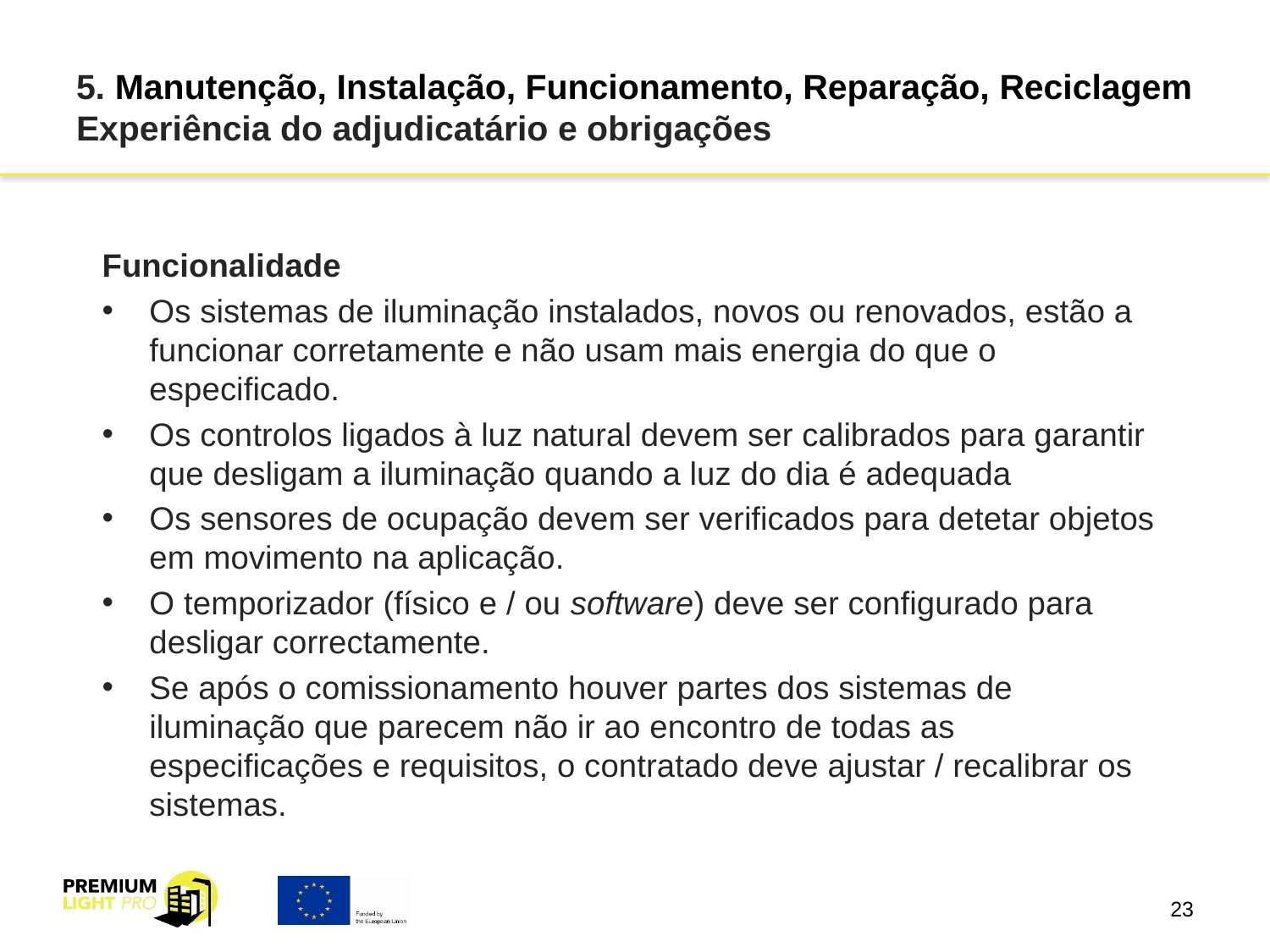

# 5. Manutenção, Instalação, Funcionamento, Reparação, Reciclagem Experiência do adjudicatário e obrigações
Funcionalidade
Os sistemas de iluminação instalados, novos ou renovados, estão a funcionar corretamente e não usam mais energia do que o especificado.
Os controlos ligados à luz natural devem ser calibrados para garantir que desligam a iluminação quando a luz do dia é adequada
Os sensores de ocupação devem ser verificados para detetar objetos em movimento na aplicação.
O temporizador (físico e / ou software) deve ser configurado para  desligar correctamente.
Se após o comissionamento houver partes dos sistemas de iluminação que parecem não ir ao encontro de todas as especificações e requisitos, o contratado deve ajustar / recalibrar os sistemas.